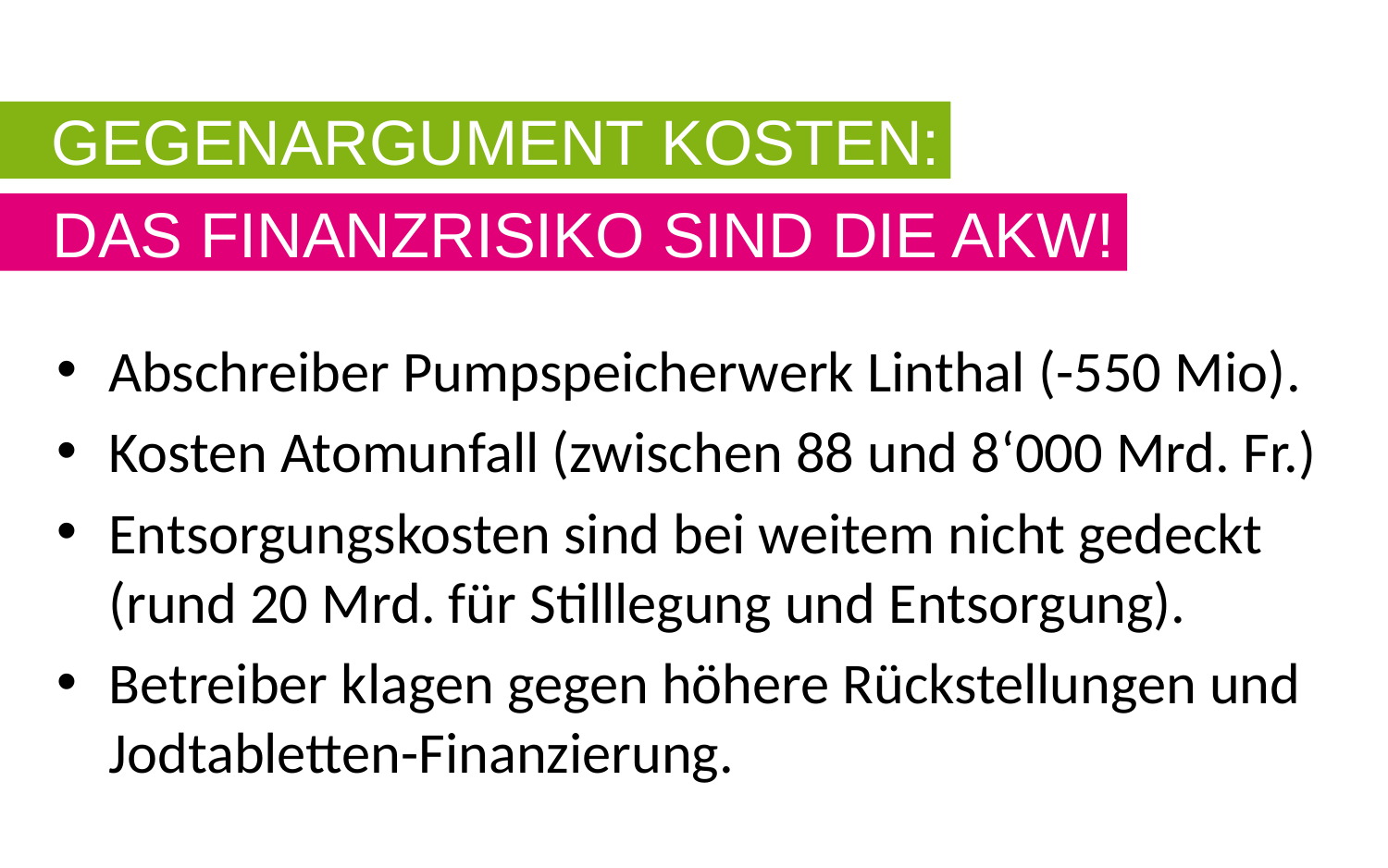

Gegenargument Kosten:
Das Finanzrisiko sind die AKW!
Abschreiber Pumpspeicherwerk Linthal (-550 Mio).
Kosten Atomunfall (zwischen 88 und 8‘000 Mrd. Fr.)
Entsorgungskosten sind bei weitem nicht gedeckt (rund 20 Mrd. für Stilllegung und Entsorgung).
Betreiber klagen gegen höhere Rückstellungen und Jodtabletten-Finanzierung.